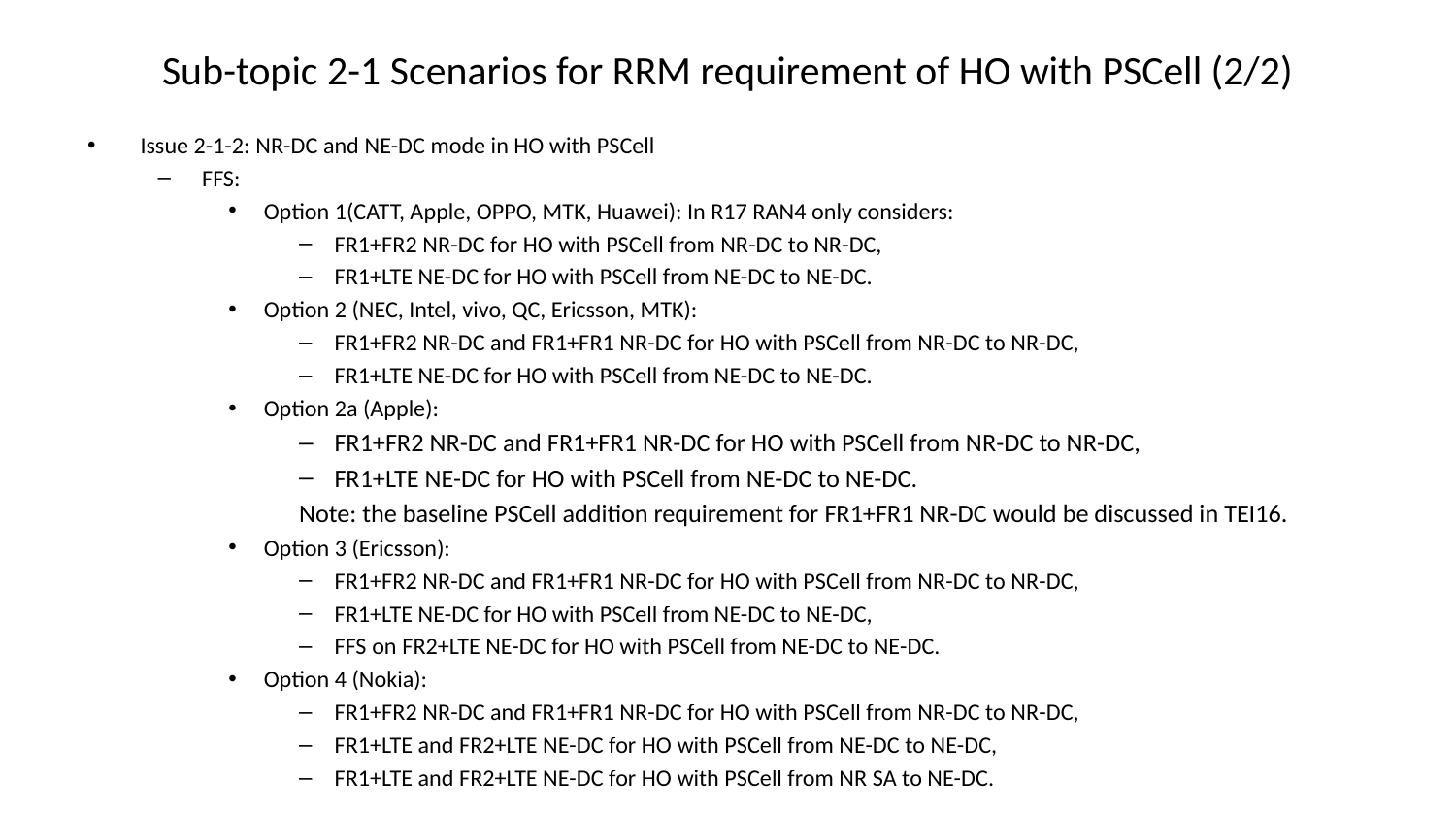

# Sub-topic 2-1 Scenarios for RRM requirement of HO with PSCell (2/2)
Issue 2-1-2: NR-DC and NE-DC mode in HO with PSCell
FFS:
Option 1(CATT, Apple, OPPO, MTK, Huawei): In R17 RAN4 only considers:
FR1+FR2 NR-DC for HO with PSCell from NR-DC to NR-DC,
FR1+LTE NE-DC for HO with PSCell from NE-DC to NE-DC.
Option 2 (NEC, Intel, vivo, QC, Ericsson, MTK):
FR1+FR2 NR-DC and FR1+FR1 NR-DC for HO with PSCell from NR-DC to NR-DC,
FR1+LTE NE-DC for HO with PSCell from NE-DC to NE-DC.
Option 2a (Apple):
FR1+FR2 NR-DC and FR1+FR1 NR-DC for HO with PSCell from NR-DC to NR-DC,
FR1+LTE NE-DC for HO with PSCell from NE-DC to NE-DC.
Note: the baseline PSCell addition requirement for FR1+FR1 NR-DC would be discussed in TEI16.
Option 3 (Ericsson):
FR1+FR2 NR-DC and FR1+FR1 NR-DC for HO with PSCell from NR-DC to NR-DC,
FR1+LTE NE-DC for HO with PSCell from NE-DC to NE-DC,
FFS on FR2+LTE NE-DC for HO with PSCell from NE-DC to NE-DC.
Option 4 (Nokia):
FR1+FR2 NR-DC and FR1+FR1 NR-DC for HO with PSCell from NR-DC to NR-DC,
FR1+LTE and FR2+LTE NE-DC for HO with PSCell from NE-DC to NE-DC,
FR1+LTE and FR2+LTE NE-DC for HO with PSCell from NR SA to NE-DC.